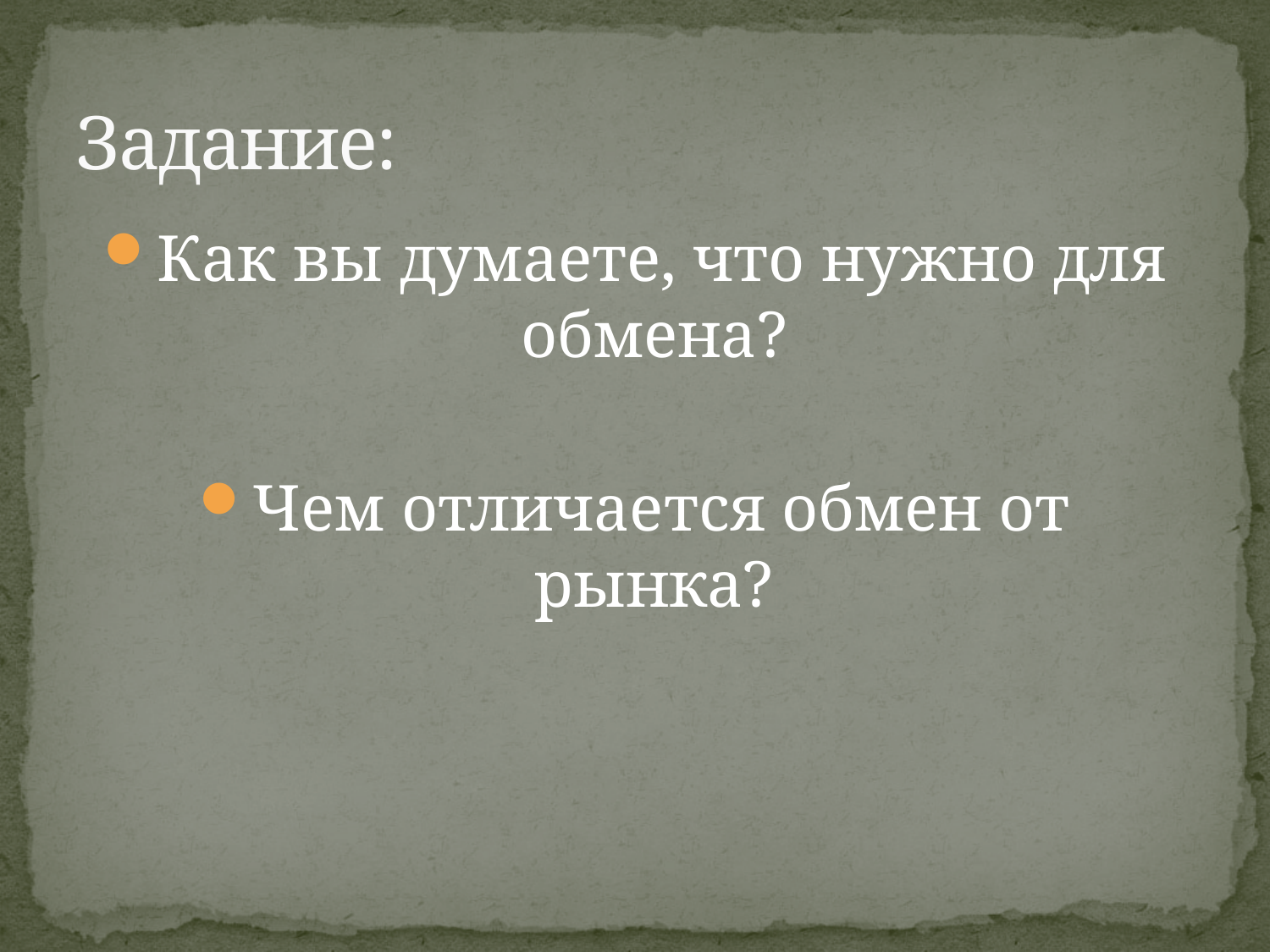

# Задание:
Как вы думаете, что нужно для обмена?

Чем отличается обмен от рынка?